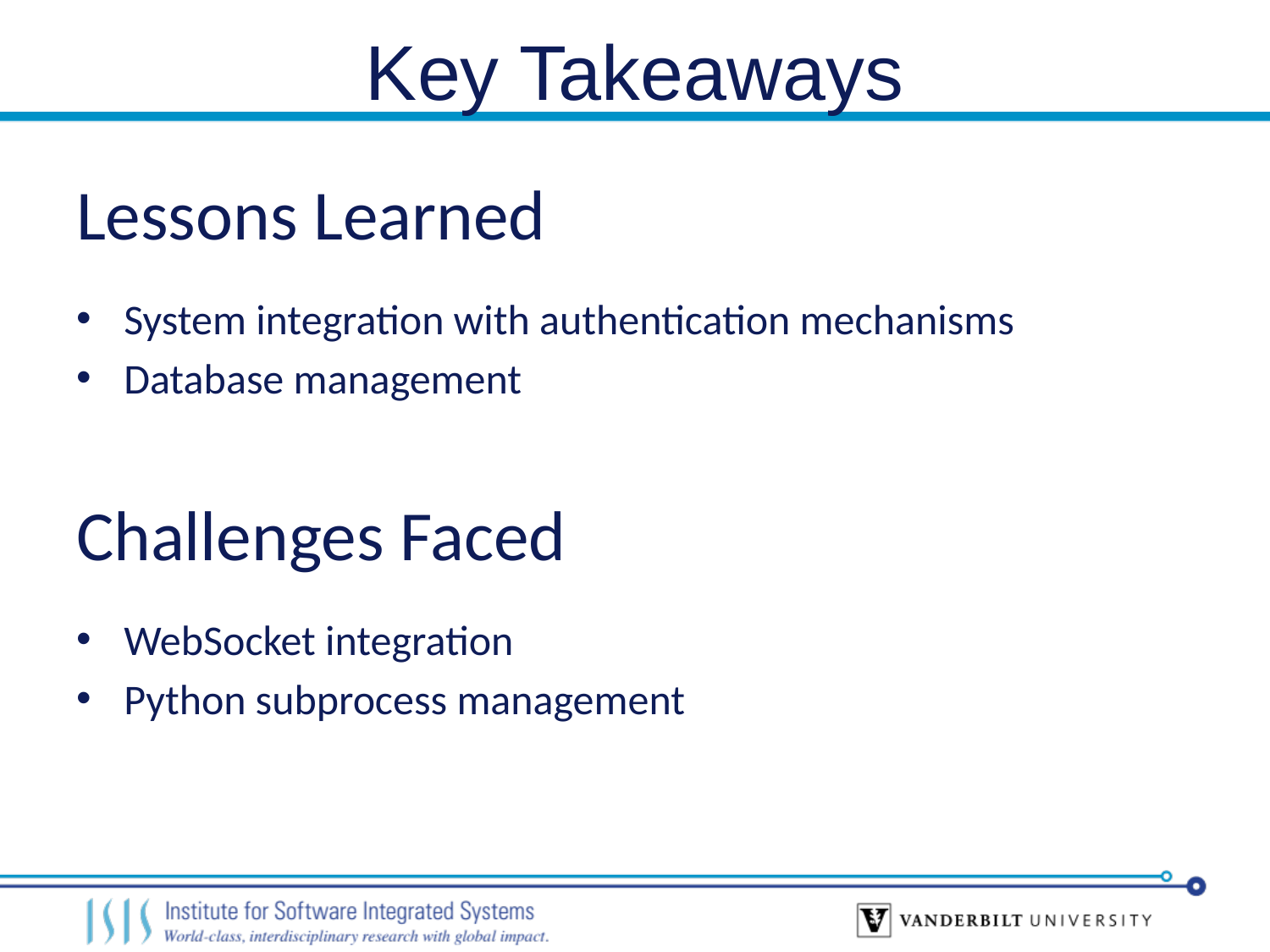

# Key Takeaways
Lessons Learned

System integration with authentication mechanisms
Database management

Challenges Faced

WebSocket integration
Python subprocess management